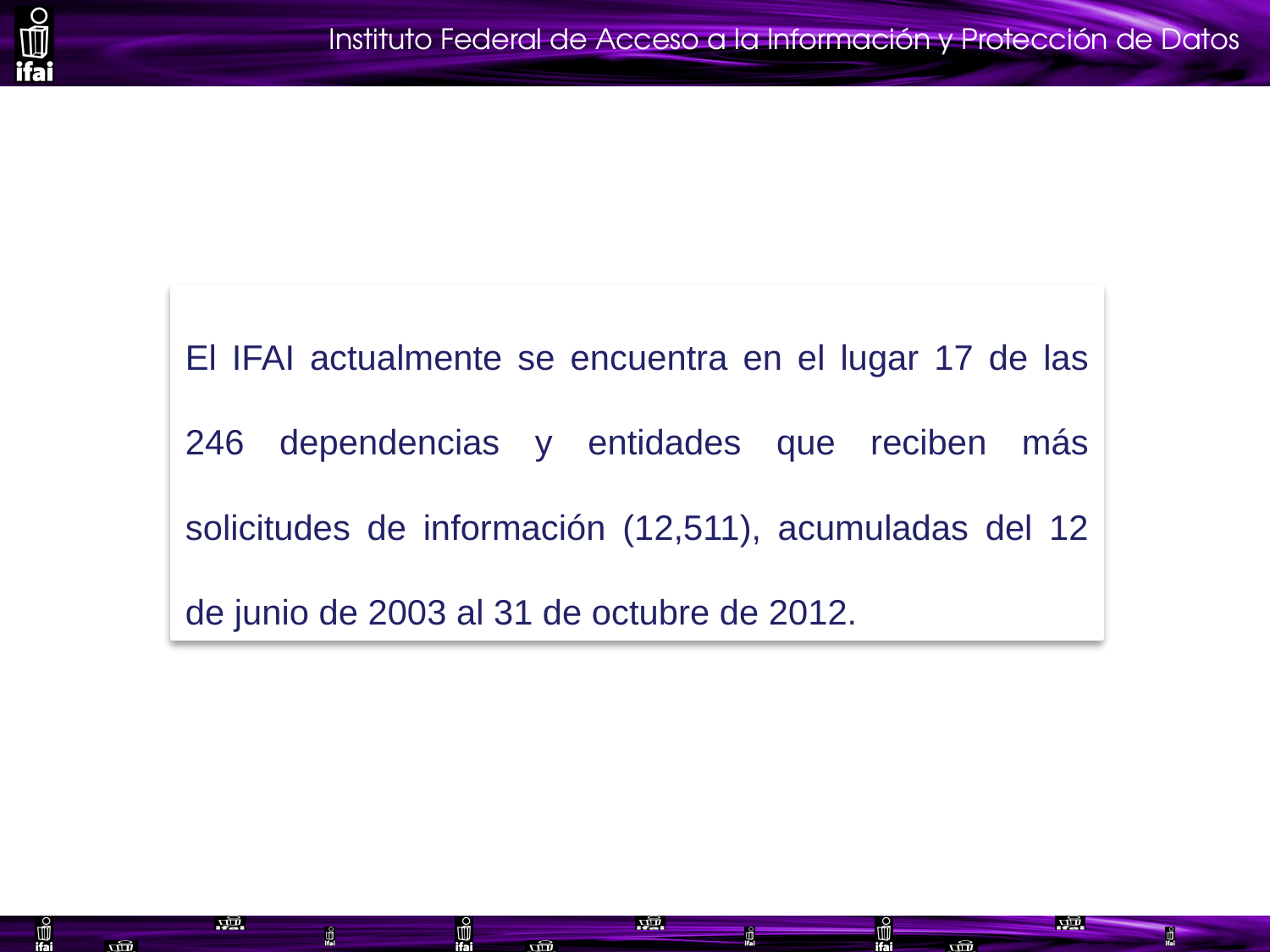

El IFAI actualmente se encuentra en el lugar 17 de las 246 dependencias y entidades que reciben más solicitudes de información (12,511), acumuladas del 12 de junio de 2003 al 31 de octubre de 2012.